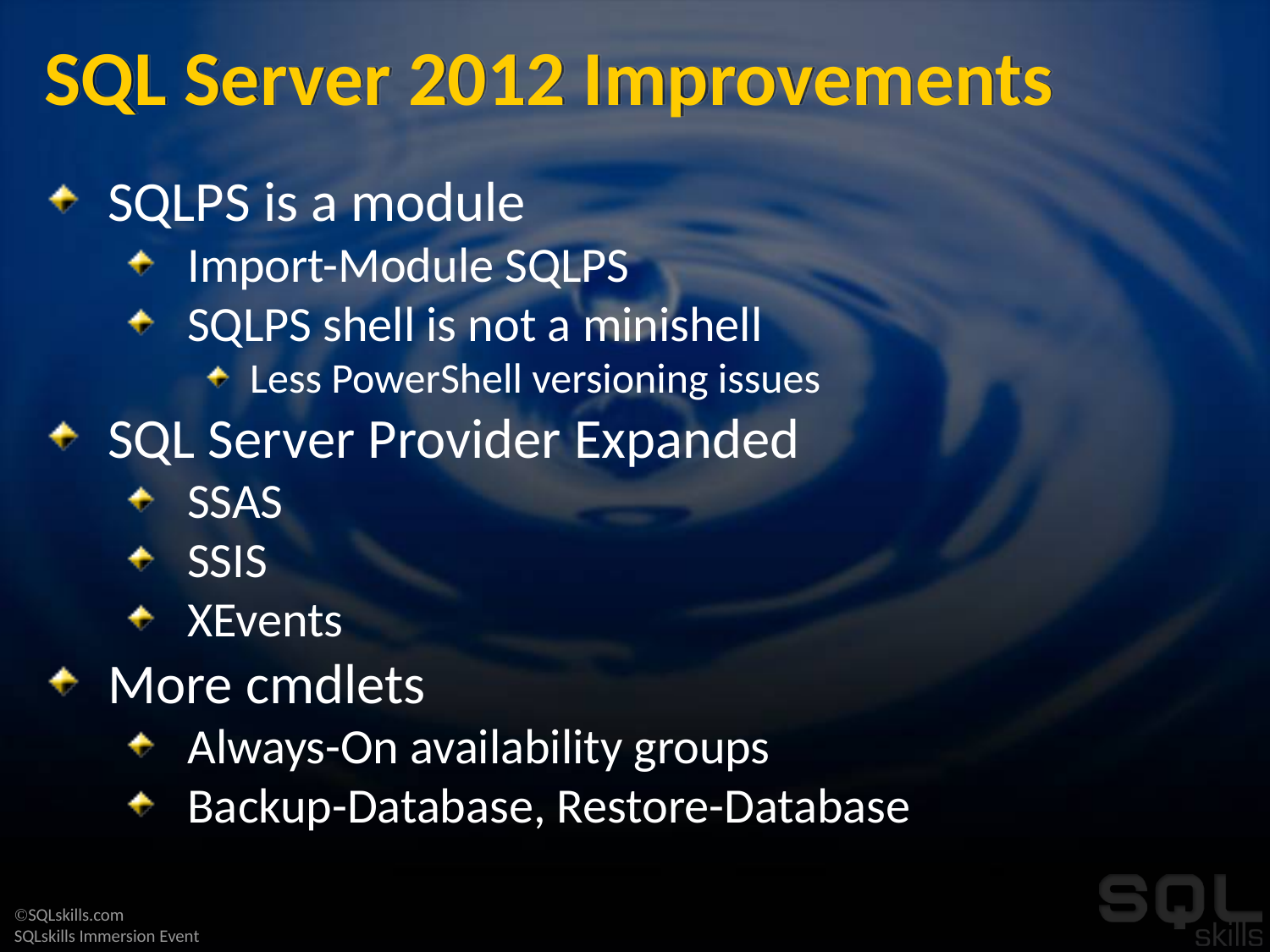

# SQL Server 2012 Improvements
SQLPS is a module
Import-Module SQLPS
SQLPS shell is not a minishell
Less PowerShell versioning issues
SQL Server Provider Expanded
SSAS
SSIS
XEvents
More cmdlets
Always-On availability groups
Backup-Database, Restore-Database